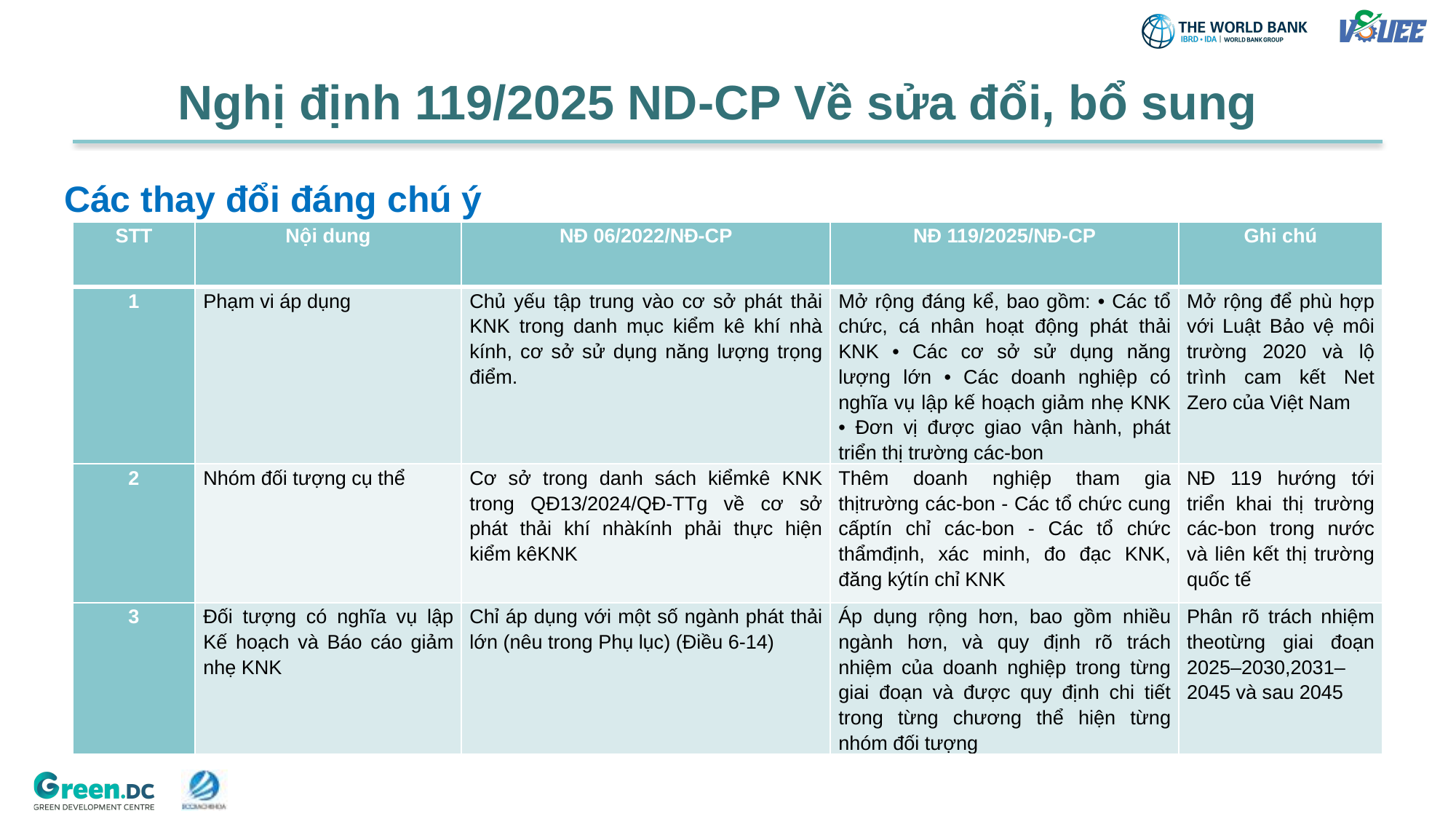

# Nghị định 119/2025 ND-CP Về sửa đổi, bổ sung
Các thay đổi đáng chú ý
| STT | Nội dung | NĐ 06/2022/NĐ-CP | NĐ 119/2025/NĐ-CP | Ghi chú |
| --- | --- | --- | --- | --- |
| 1 | Phạm vi áp dụng | Chủ yếu tập trung vào cơ sở phát thải KNK trong danh mục kiểm kê khí nhà kính, cơ sở sử dụng năng lượng trọng điểm. | Mở rộng đáng kể, bao gồm: • Các tổ chức, cá nhân hoạt động phát thải KNK • Các cơ sở sử dụng năng lượng lớn • Các doanh nghiệp có nghĩa vụ lập kế hoạch giảm nhẹ KNK • Đơn vị được giao vận hành, phát triển thị trường các-bon | Mở rộng để phù hợp với Luật Bảo vệ môi trường 2020 và lộ trình cam kết Net Zero của Việt Nam |
| 2 | Nhóm đối tượng cụ thể | Cơ sở trong danh sách kiểmkê KNK trong QĐ13/2024/QĐ-TTg về cơ sở phát thải khí nhàkính phải thực hiện kiểm kêKNK | Thêm doanh nghiệp tham gia thịtrường các-bon - Các tổ chức cung cấptín chỉ các-bon - Các tổ chức thẩmđịnh, xác minh, đo đạc KNK, đăng kýtín chỉ KNK | NĐ 119 hướng tới triển khai thị trường các-bon trong nước và liên kết thị trường quốc tế |
| 3 | Đối tượng có nghĩa vụ lập Kế hoạch và Báo cáo giảm nhẹ KNK | Chỉ áp dụng với một số ngành phát thải lớn (nêu trong Phụ lục) (Điều 6-14) | Áp dụng rộng hơn, bao gồm nhiều ngành hơn, và quy định rõ trách nhiệm của doanh nghiệp trong từng giai đoạn và được quy định chi tiết trong từng chương thể hiện từng nhóm đối tượng | Phân rõ trách nhiệm theotừng giai đoạn 2025–2030,2031–2045 và sau 2045 |